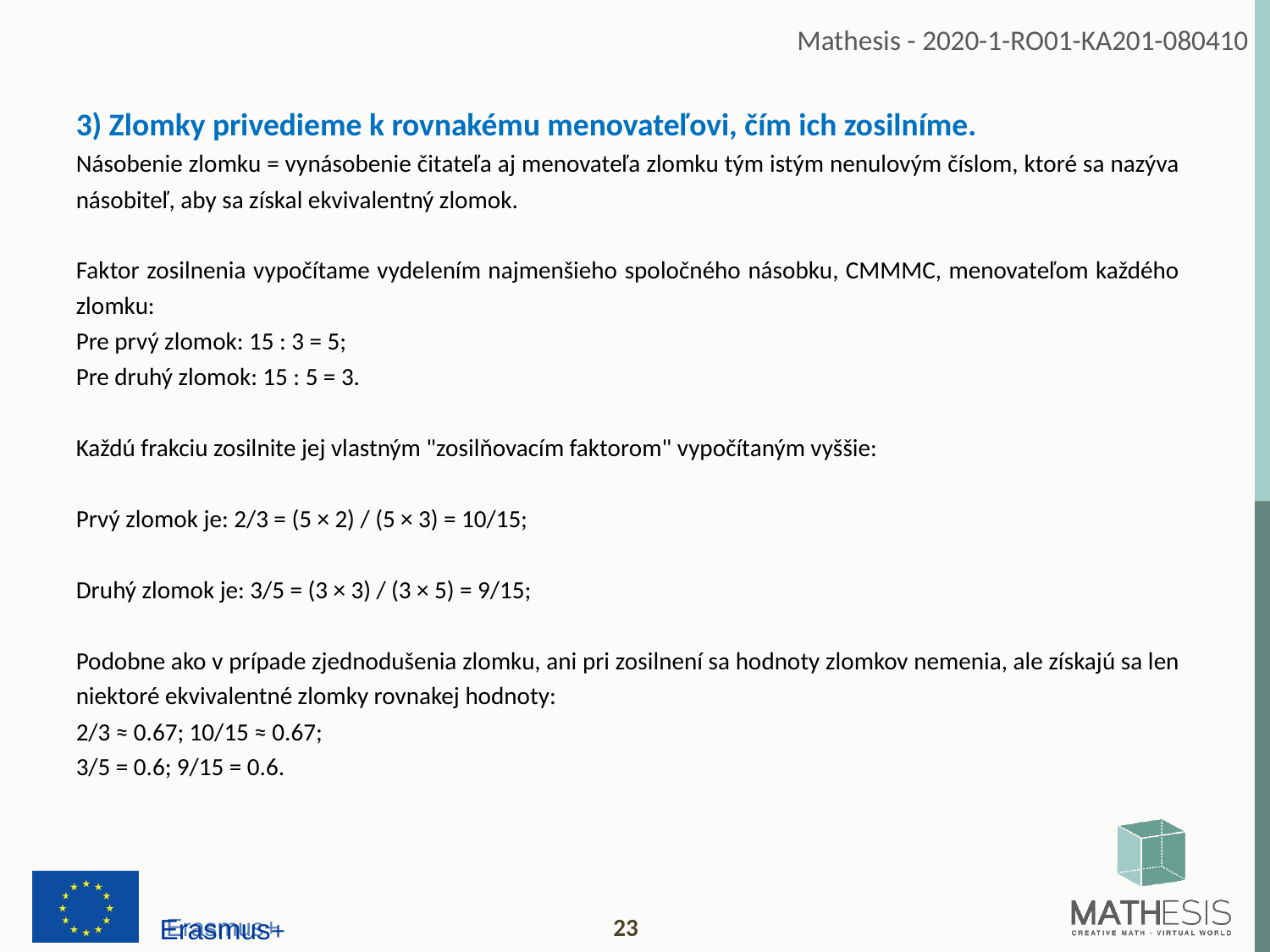

3) Zlomky privedieme k rovnakému menovateľovi, čím ich zosilníme.
Násobenie zlomku = vynásobenie čitateľa aj menovateľa zlomku tým istým nenulovým číslom, ktoré sa nazýva násobiteľ, aby sa získal ekvivalentný zlomok.

Faktor zosilnenia vypočítame vydelením najmenšieho spoločného násobku, CMMMC, menovateľom každého zlomku:
Pre prvý zlomok: 15 : 3 = 5;
Pre druhý zlomok: 15 : 5 = 3.

Každú frakciu zosilnite jej vlastným "zosilňovacím faktorom" vypočítaným vyššie:

Prvý zlomok je: 2/3 = (5 × 2) / (5 × 3) = 10/15;

Druhý zlomok je: 3/5 = (3 × 3) / (3 × 5) = 9/15;

Podobne ako v prípade zjednodušenia zlomku, ani pri zosilnení sa hodnoty zlomkov nemenia, ale získajú sa len niektoré ekvivalentné zlomky rovnakej hodnoty:
2/3 ≈ 0.67; 10/15 ≈ 0.67;
3/5 = 0.6; 9/15 = 0.6.